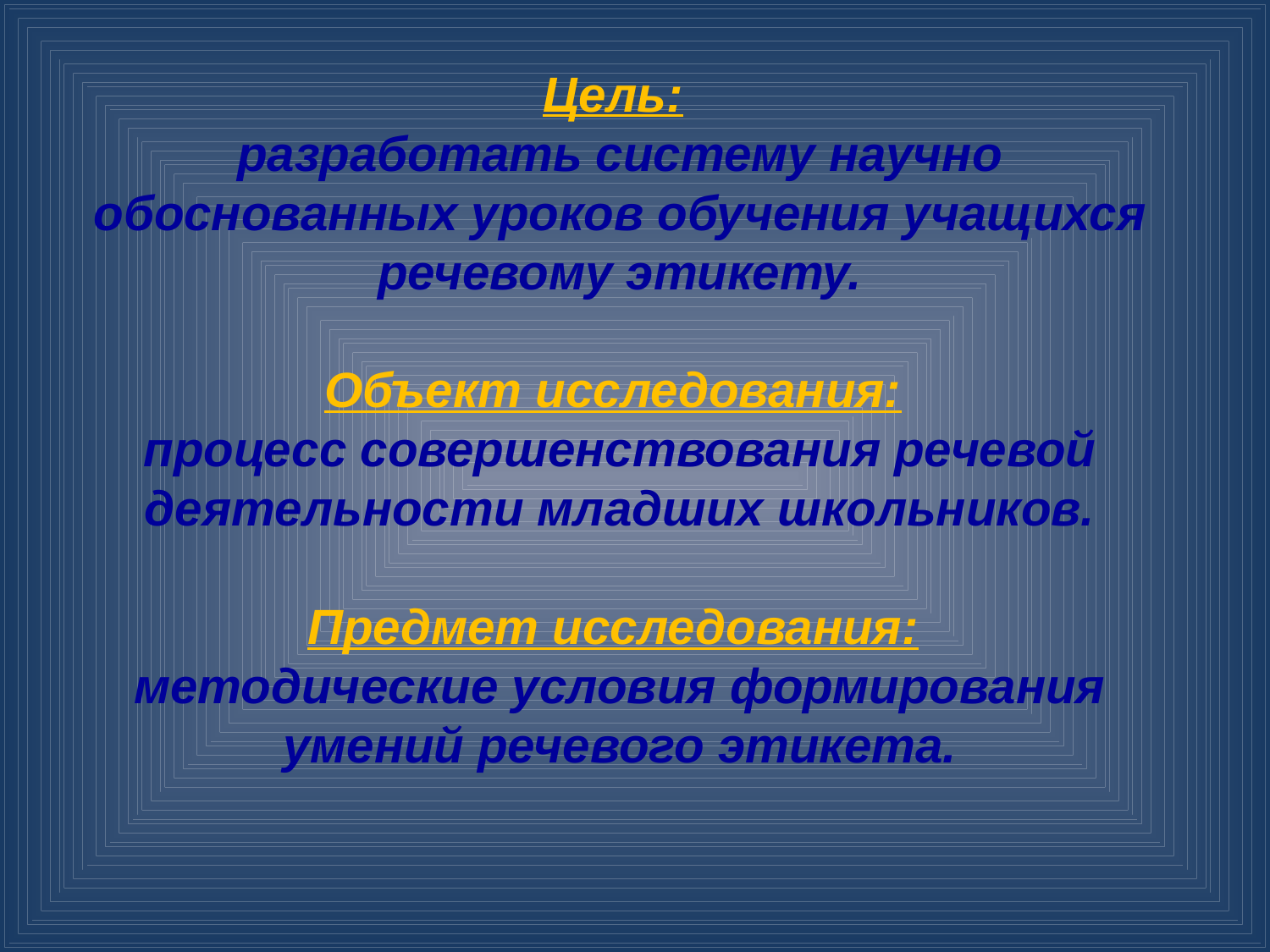

Цель:
разработать систему научно обоснованных уроков обучения учащихся речевому этикету.

Объект исследования:
процесс совершенствования речевой деятельности младших школьников.

Предмет исследования:
методические условия формирования умений речевого этикета.